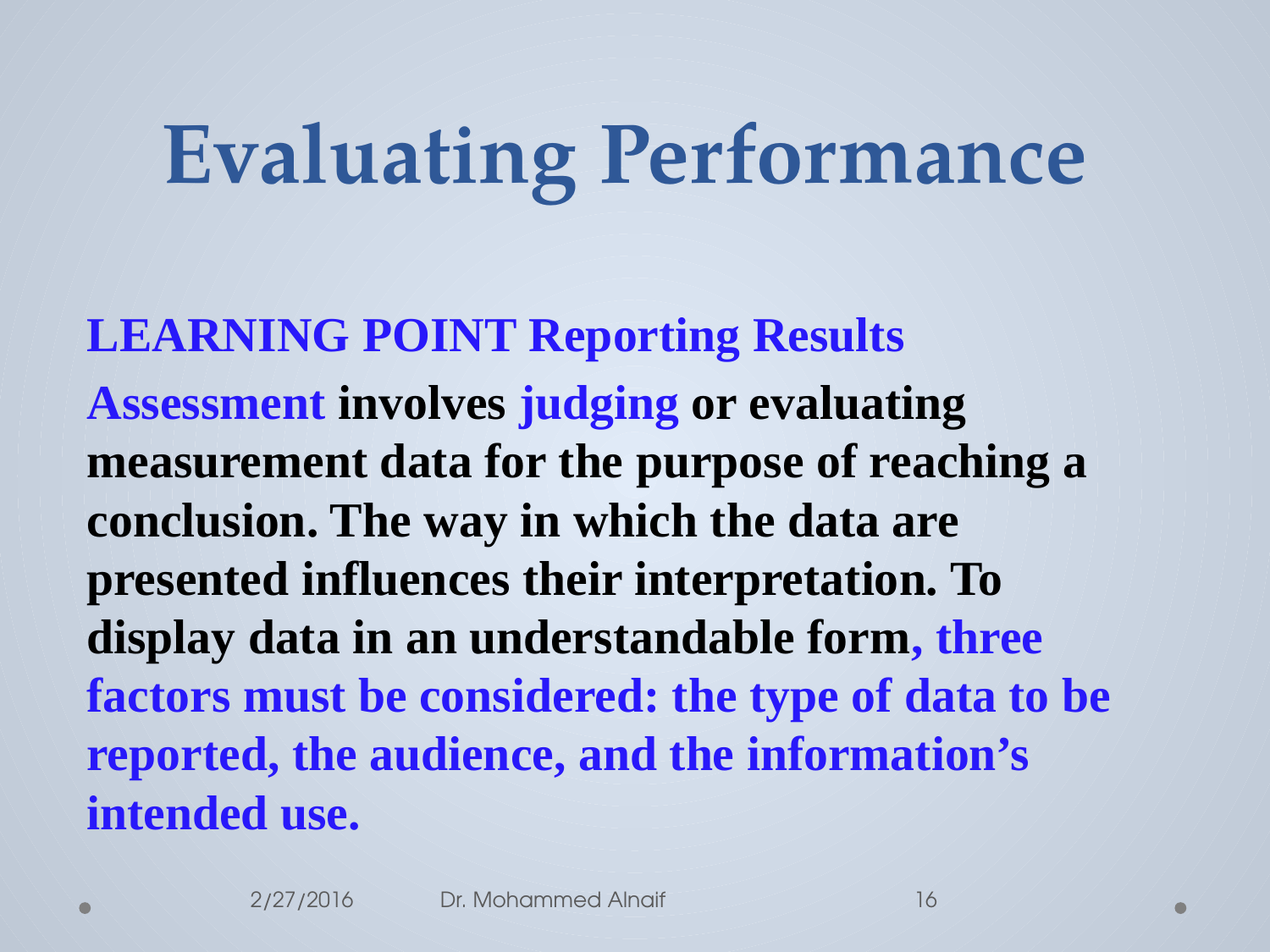

# Evaluating Performance
LEARNING POINT Reporting Results
Assessment involves judging or evaluating measurement data for the purpose of reaching a conclusion. The way in which the data are presented influences their interpretation. To display data in an understandable form, three factors must be considered: the type of data to be reported, the audience, and the information’s intended use.
2/27/2016
Dr. Mohammed Alnaif
16